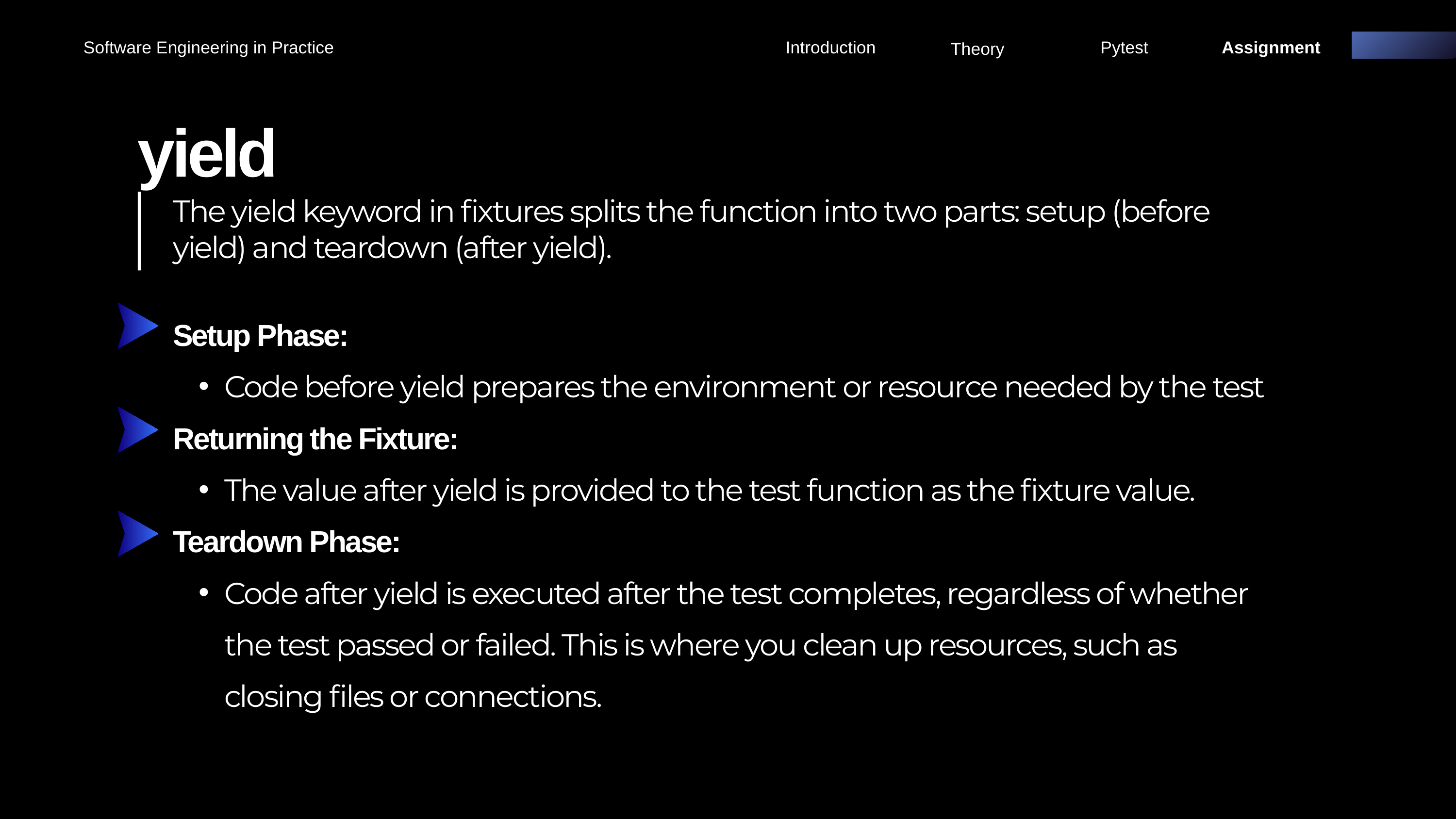

Software Engineering in Practice
Introduction
Pytest
Assignment
Theory
yield

The yield keyword in fixtures splits the function into two parts: setup (before yield) and teardown (after yield).

Setup Phase:
Code before yield prepares the environment or resource needed by the test
Returning the Fixture:
The value after yield is provided to the test function as the fixture value.
Teardown Phase:
Code after yield is executed after the test completes, regardless of whether the test passed or failed. This is where you clean up resources, such as closing files or connections.